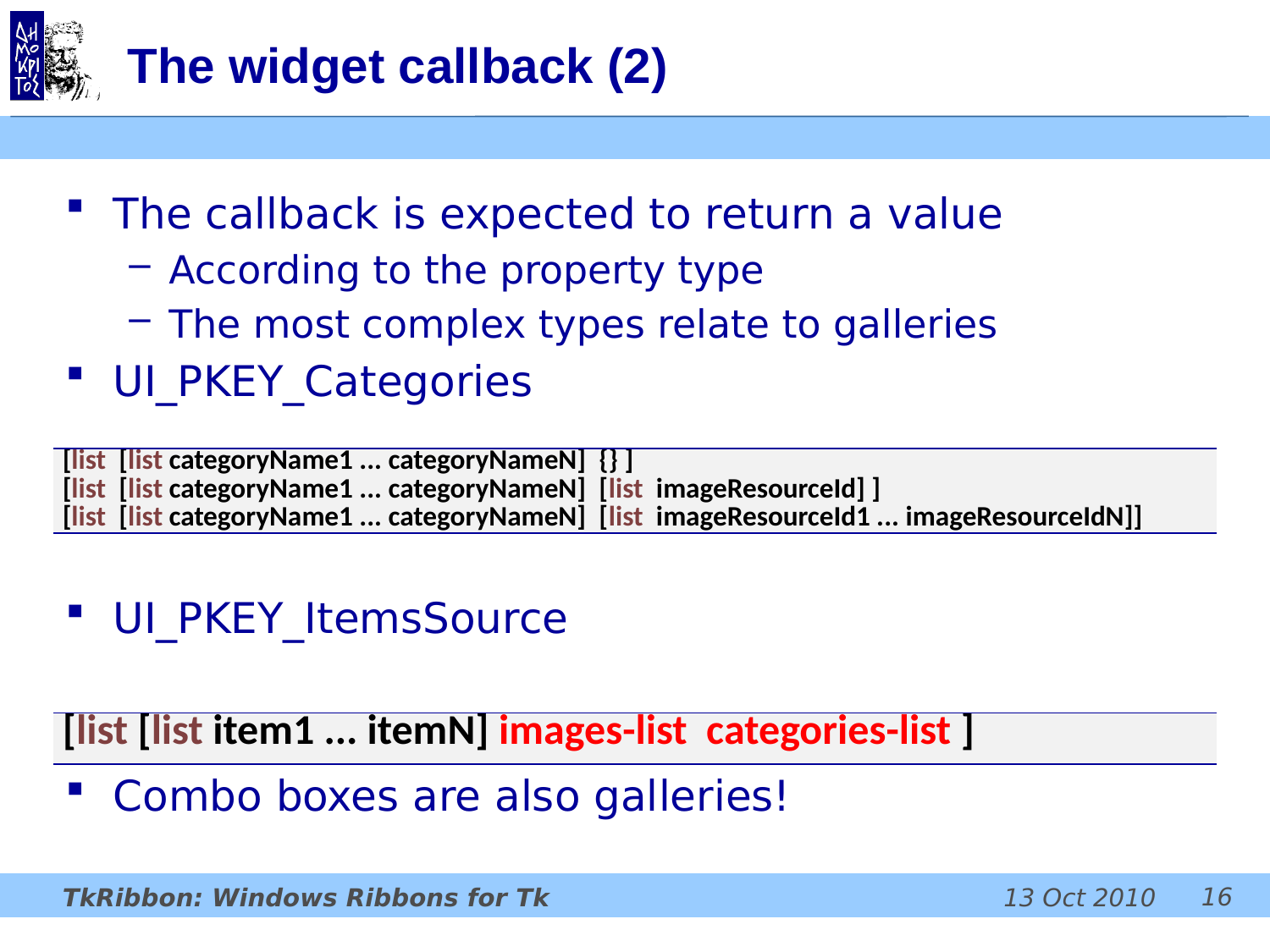

# The widget callback (2)
The callback is expected to return a value
According to the property type
The most complex types relate to galleries
UI_PKEY_Categories

UI_PKEY_ItemsSource

Combo boxes are also galleries!
| [list [list categoryName1 ... categoryNameN] {} ] [list [list categoryName1 ... categoryNameN] [list imageResourceId] ] [list [list categoryName1 ... categoryNameN] [list imageResourceId1 ... imageResourceIdN]] |
| --- |
| [list [list item1 ... itemN] images-list categories-list ] |
| --- |
16
TkRibbon: Windows Ribbons for Tk
13 Oct 2010